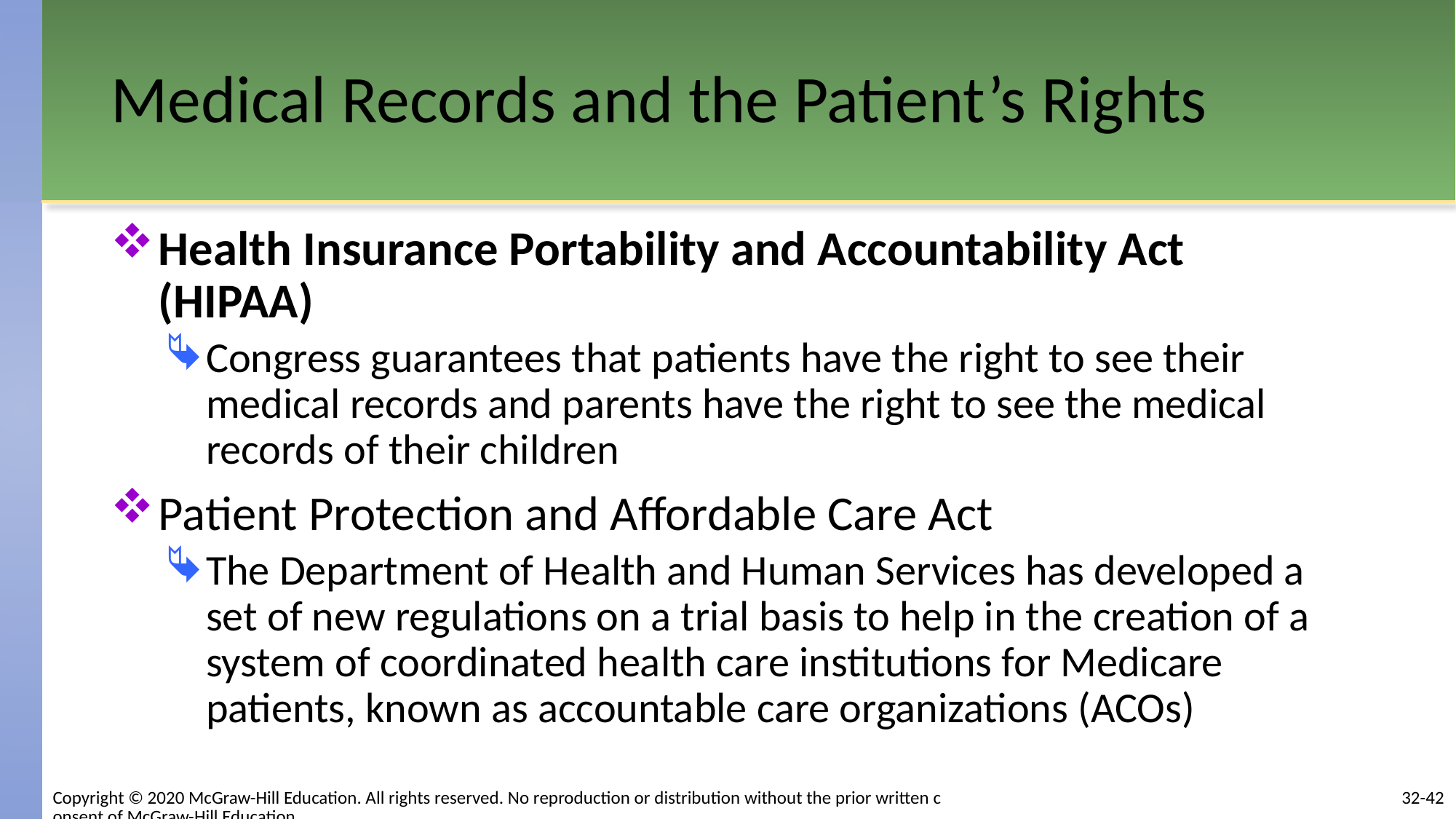

# Medical Records and the Patient’s Rights
Health Insurance Portability and Accountability Act (HIPAA)
Congress guarantees that patients have the right to see their medical records and parents have the right to see the medical records of their children
Patient Protection and Affordable Care Act
The Department of Health and Human Services has developed a set of new regulations on a trial basis to help in the creation of a system of coordinated health care institutions for Medicare patients, known as accountable care organizations (ACOs)
32-42
Copyright © 2020 McGraw-Hill Education. All rights reserved. No reproduction or distribution without the prior written consent of McGraw-Hill Education.